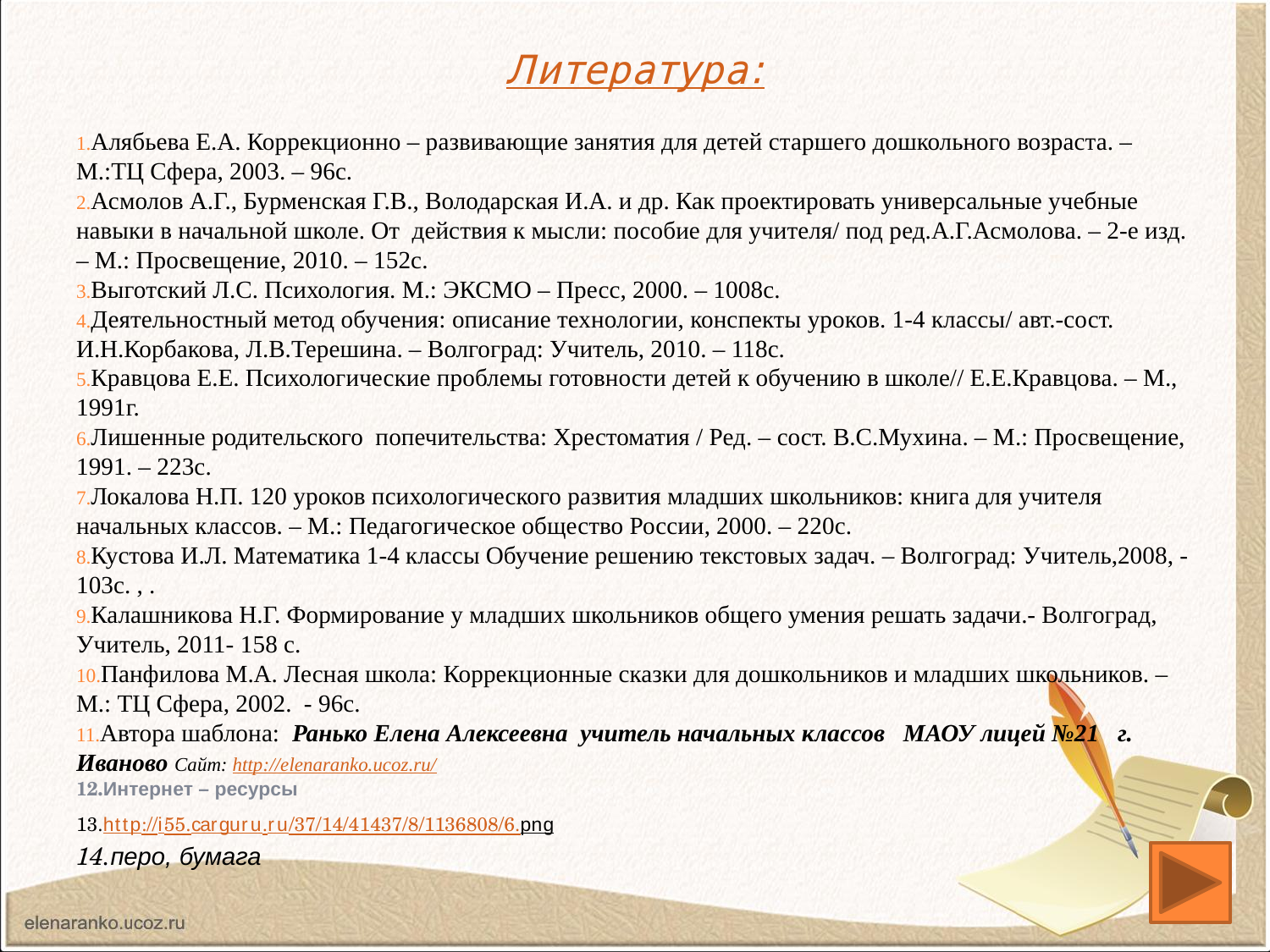

# Литература:
Алябьева Е.А. Коррекционно – развивающие занятия для детей старшего дошкольного возраста. – М.:ТЦ Сфера, 2003. – 96с.
Асмолов А.Г., Бурменская Г.В., Володарская И.А. и др. Как проектировать универсальные учебные навыки в начальной школе. От  действия к мысли: пособие для учителя/ под ред.А.Г.Асмолова. – 2-е изд. – М.: Просвещение, 2010. – 152с.
Выготский Л.С. Психология. М.: ЭКСМО – Пресс, 2000. – 1008с.
Деятельностный метод обучения: описание технологии, конспекты уроков. 1-4 классы/ авт.-сост. И.Н.Корбакова, Л.В.Терешина. – Волгоград: Учитель, 2010. – 118с.
Кравцова Е.Е. Психологические проблемы готовности детей к обучению в школе// Е.Е.Кравцова. – М., 1991г.
Лишенные родительского  попечительства: Хрестоматия / Ред. – сост. В.С.Мухина. – М.: Просвещение, 1991. – 223с.
Локалова Н.П. 120 уроков психологического развития младших школьников: книга для учителя начальных классов. – М.: Педагогическое общество России, 2000. – 220с.
Кустова И.Л. Математика 1-4 классы Обучение решению текстовых задач. – Волгоград: Учитель,2008, -103с. , .
Калашникова Н.Г. Формирование у младших школьников общего умения решать задачи.- Волгоград, Учитель, 2011- 158 с.
Панфилова М.А. Лесная школа: Коррекционные сказки для дошкольников и младших школьников. – М.: ТЦ Сфера, 2002.  - 96с.
Автора шаблона:  Ранько Елена Алексеевна  учитель начальных классов   МАОУ лицей №21   г. Иваново Сайт: http://elenaranko.ucoz.ru/
Интернет – ресурсы

http://i55.carguru.ru/37/14/41437/8/1136808/6.png
перо, бумага